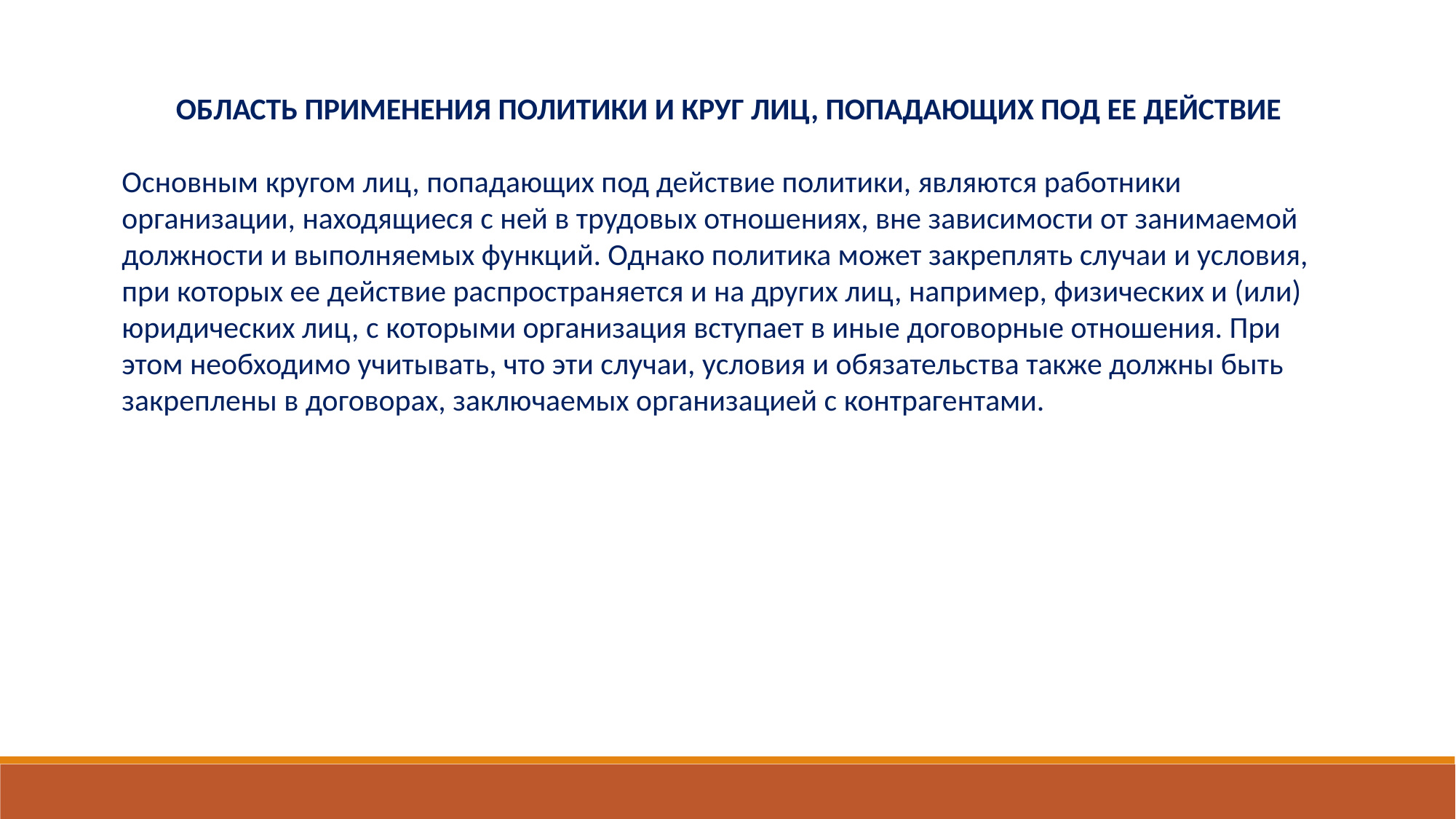

ОБЛАСТЬ ПРИМЕНЕНИЯ ПОЛИТИКИ И КРУГ ЛИЦ, ПОПАДАЮЩИХ ПОД ЕЕ ДЕЙСТВИЕ

Основным кругом лиц, попадающих под действие политики, являются работники организации, находящиеся с ней в трудовых отношениях, вне зависимости от занимаемой должности и выполняемых функций. Однако политика может закреплять случаи и условия, при которых ее действие распространяется и на других лиц, например, физических и (или) юридических лиц, с которыми организация вступает в иные договорные отношения. При этом необходимо учитывать, что эти случаи, условия и обязательства также должны быть закреплены в договорах, заключаемых организацией с контрагентами.